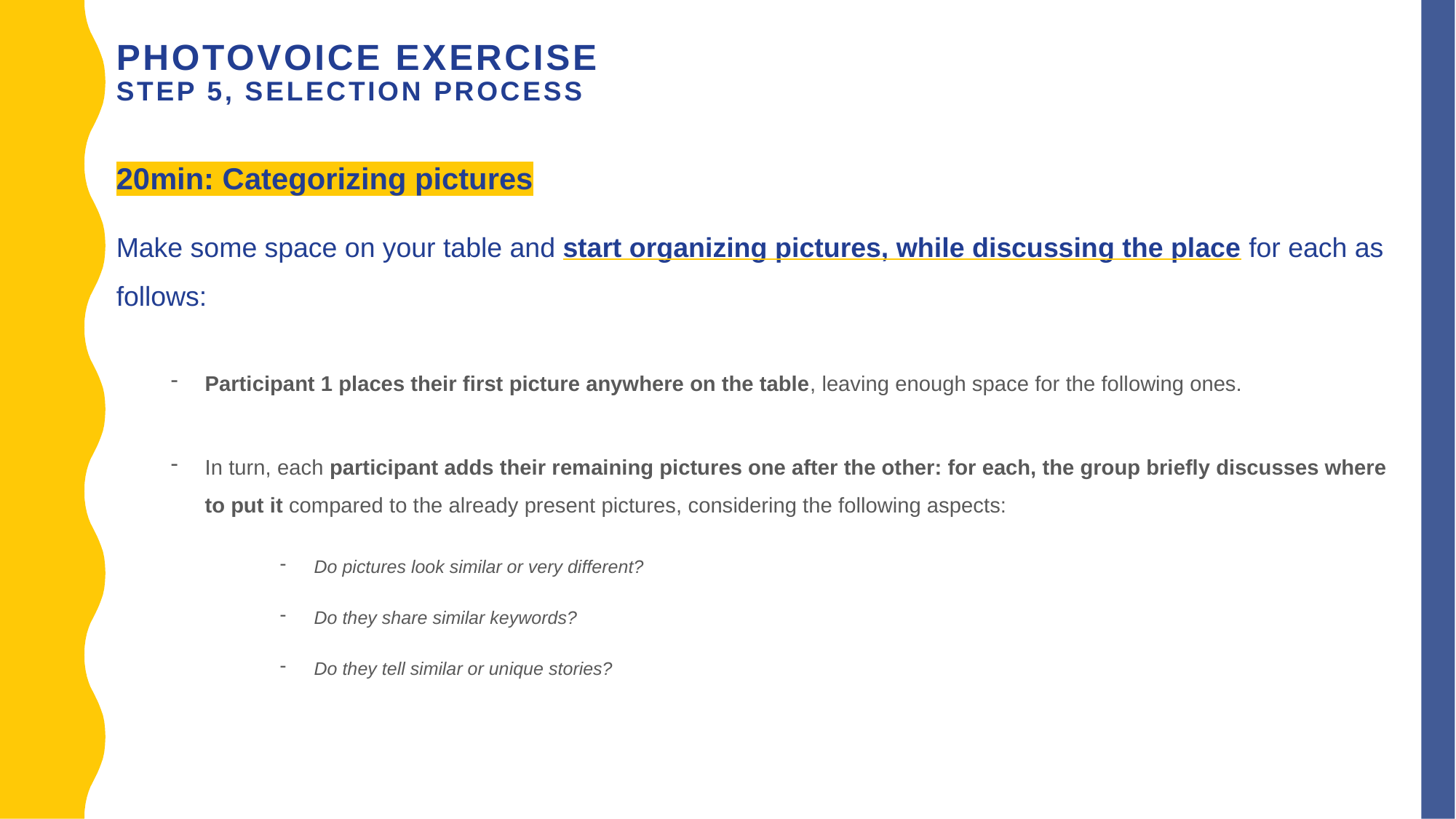

Photovoice exercise
step 5, Selection process
20min: Categorizing pictures
Make some space on your table and start organizing pictures, while discussing the place for each as follows:
Participant 1 places their first picture anywhere on the table, leaving enough space for the following ones.
In turn, each participant adds their remaining pictures one after the other: for each, the group briefly discusses where to put it compared to the already present pictures, considering the following aspects:
Do pictures look similar or very different?
Do they share similar keywords?
Do they tell similar or unique stories?